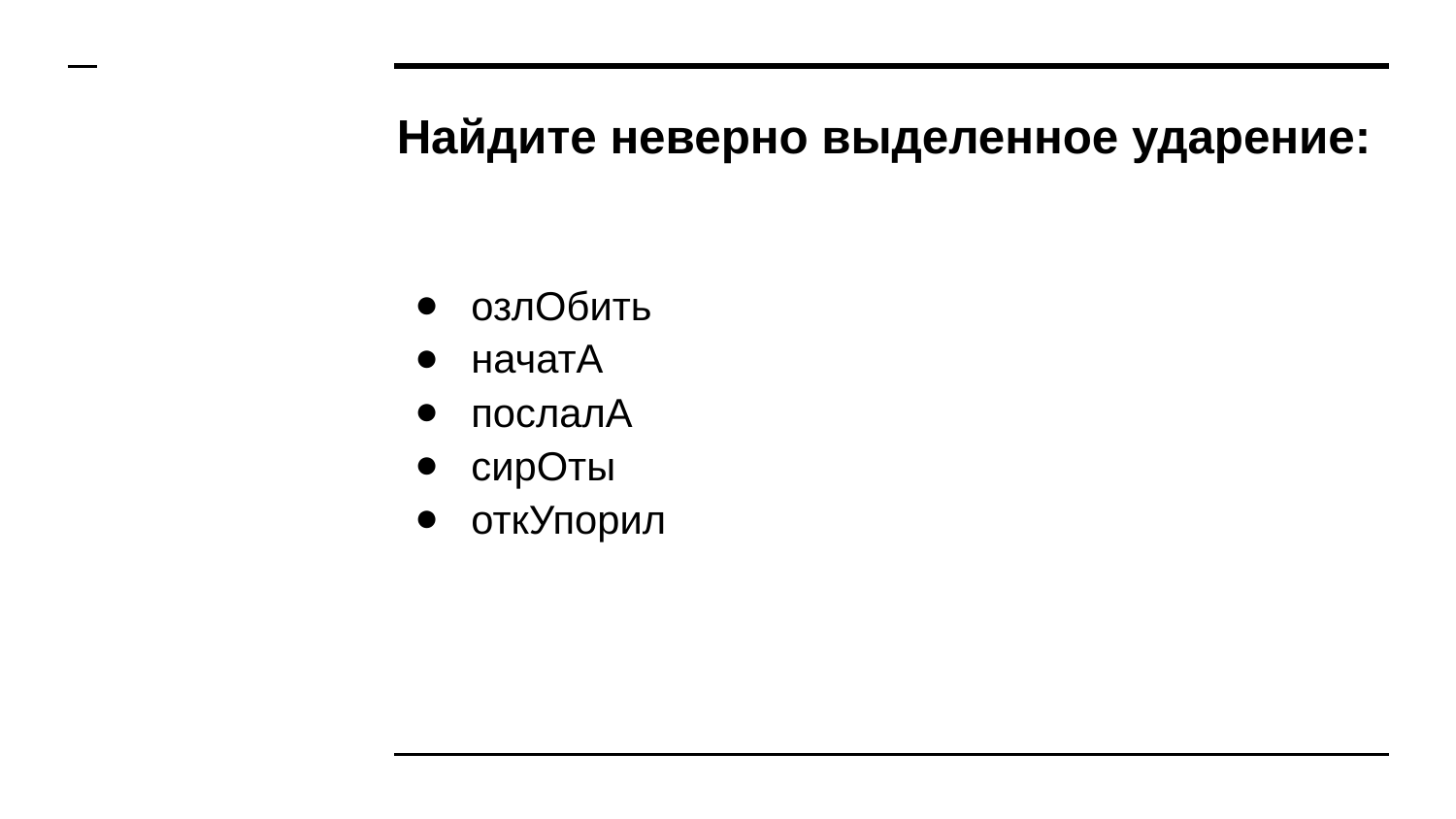

# Найдите неверно выделенное ударение:
озлОбить
начатА
послалА
сирОты
откУпорил